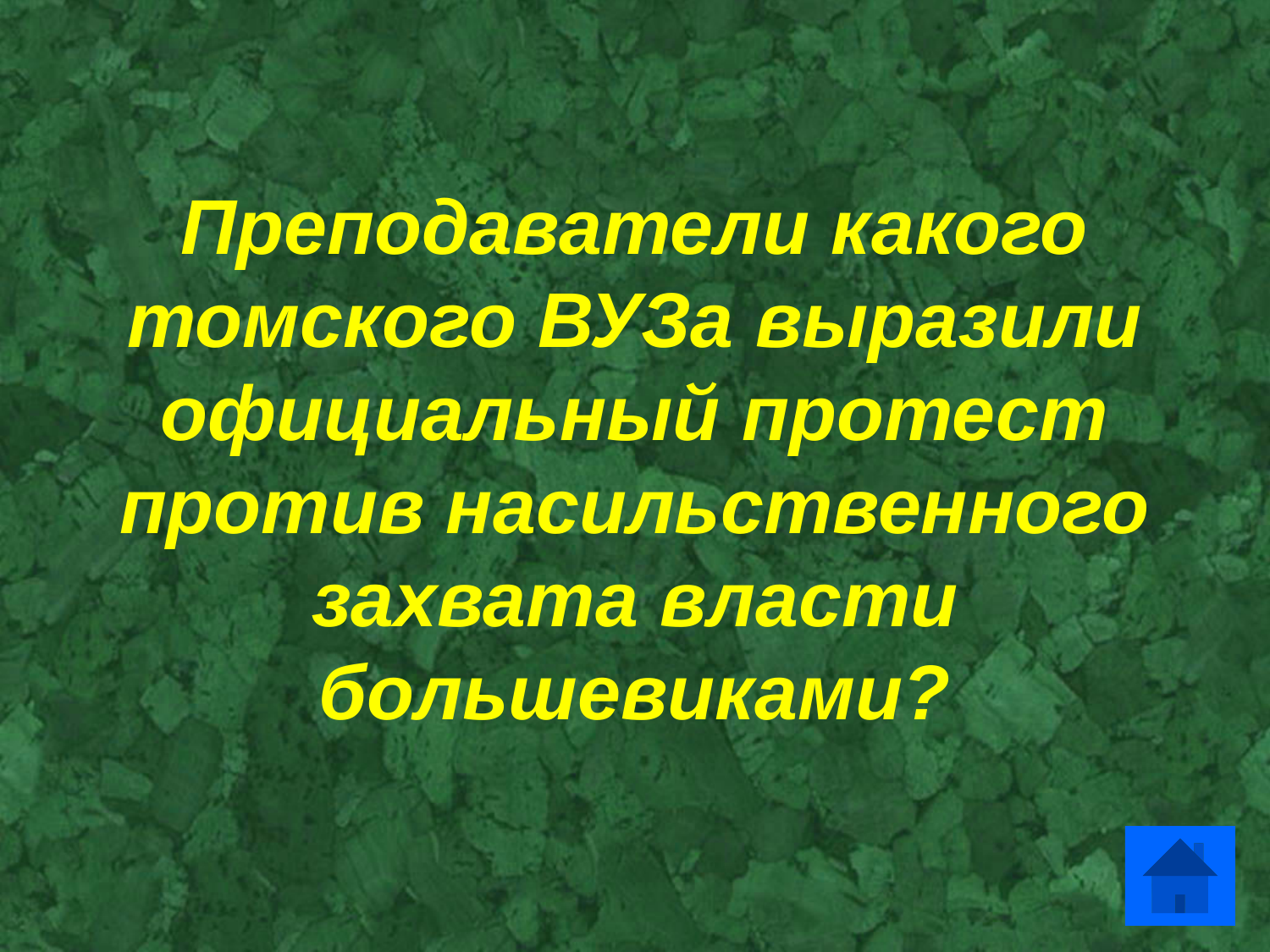

Преподаватели какого томского ВУЗа выразили официальный протест против насильственного захвата власти большевиками?